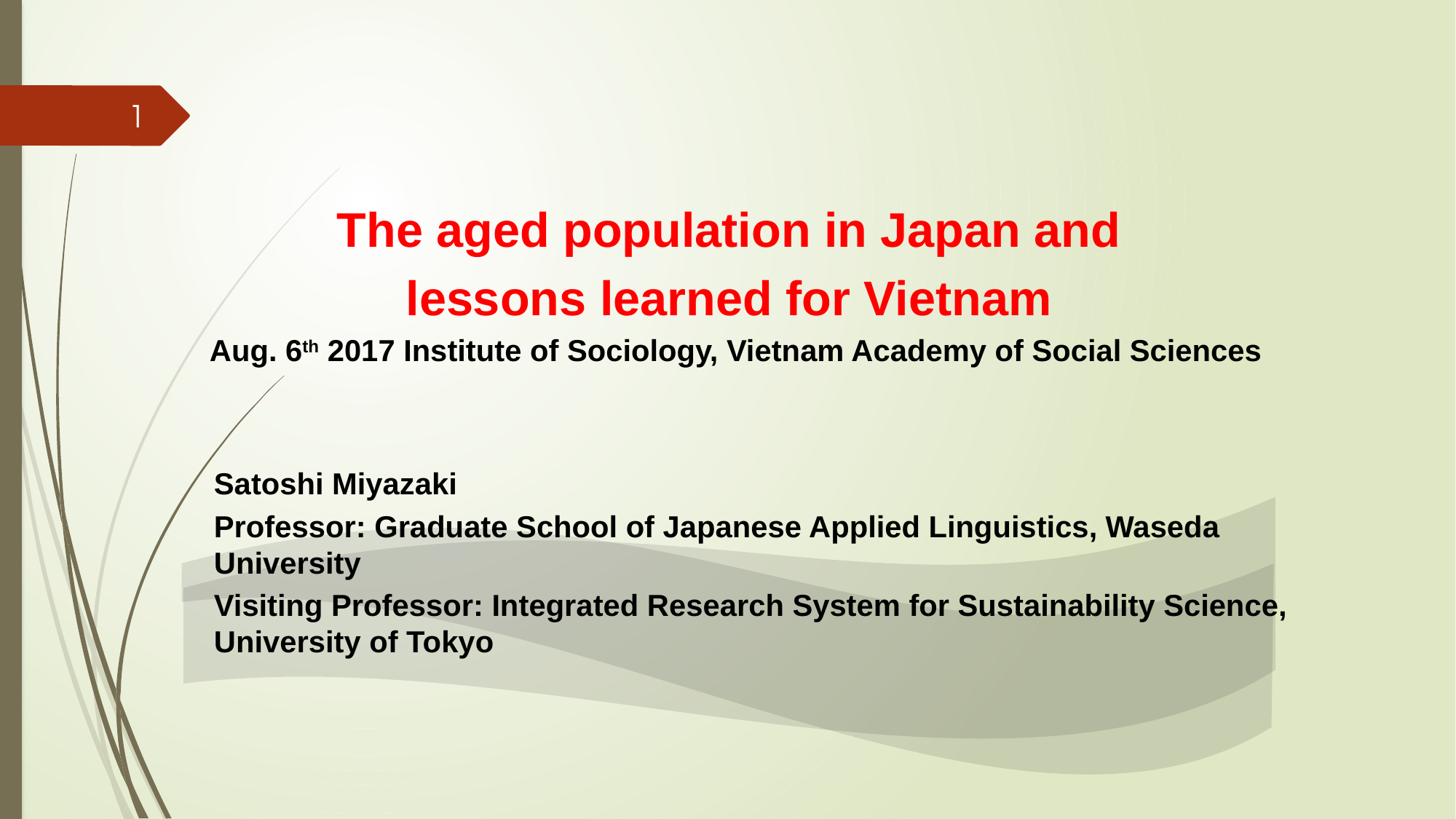

1

The aged population in Japan and
lessons learned for Vietnam
Aug. 6th 2017 Institute of Sociology, Vietnam Academy of Social Sciences
Satoshi Miyazaki
Professor: Graduate School of Japanese Applied Linguistics, Waseda University
Visiting Professor: Integrated Research System for Sustainability Science, University of Tokyo